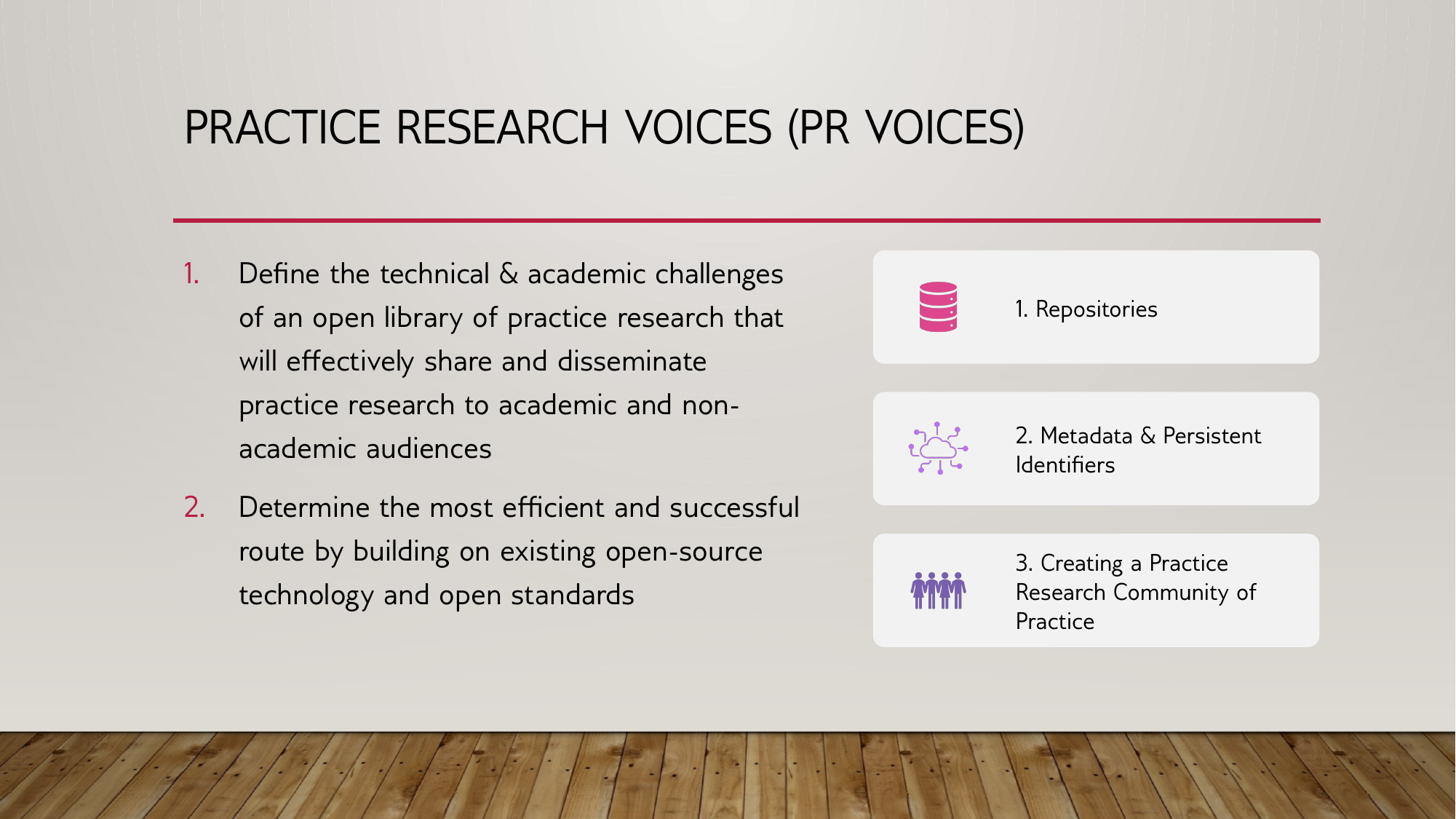

# Practice research voices (PR VOICES)
Define the technical & academic challenges of an open library of practice research that will effectively share and disseminate practice research to academic and non-academic audiences
Determine the most efficient and successful route by building on existing open-source technology and open standards
1. Repositories
2. Metadata & Persistent Identifiers
3. Creating a Practice Research Community of Practice